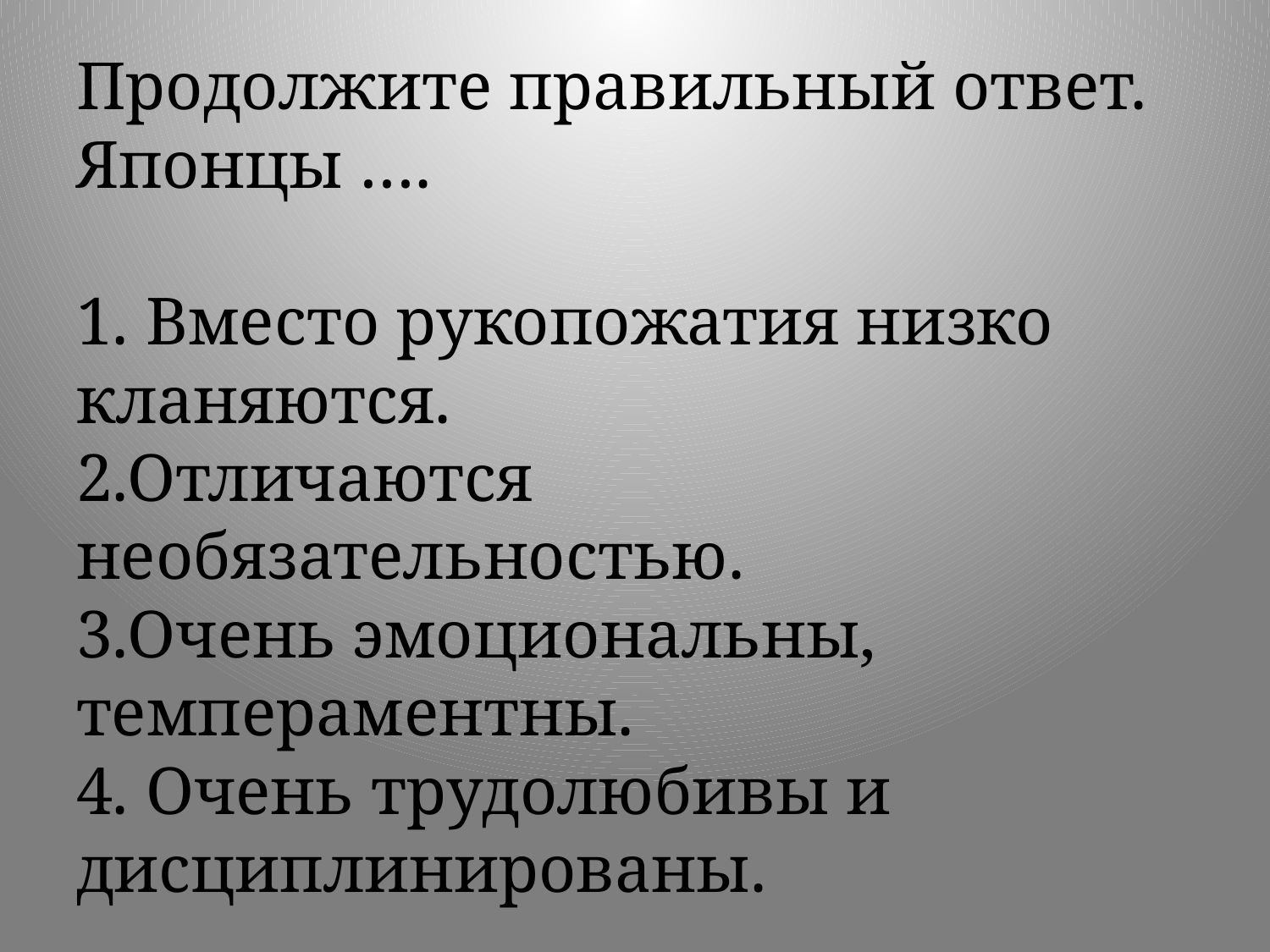

# Продолжите правильный ответ. Японцы …. 1. Вместо рукопожатия низко кланяются. 2.Отличаются необязательностью. 3.Очень эмоциональны, темпераментны. 4. Очень трудолюбивы и дисциплинированы.